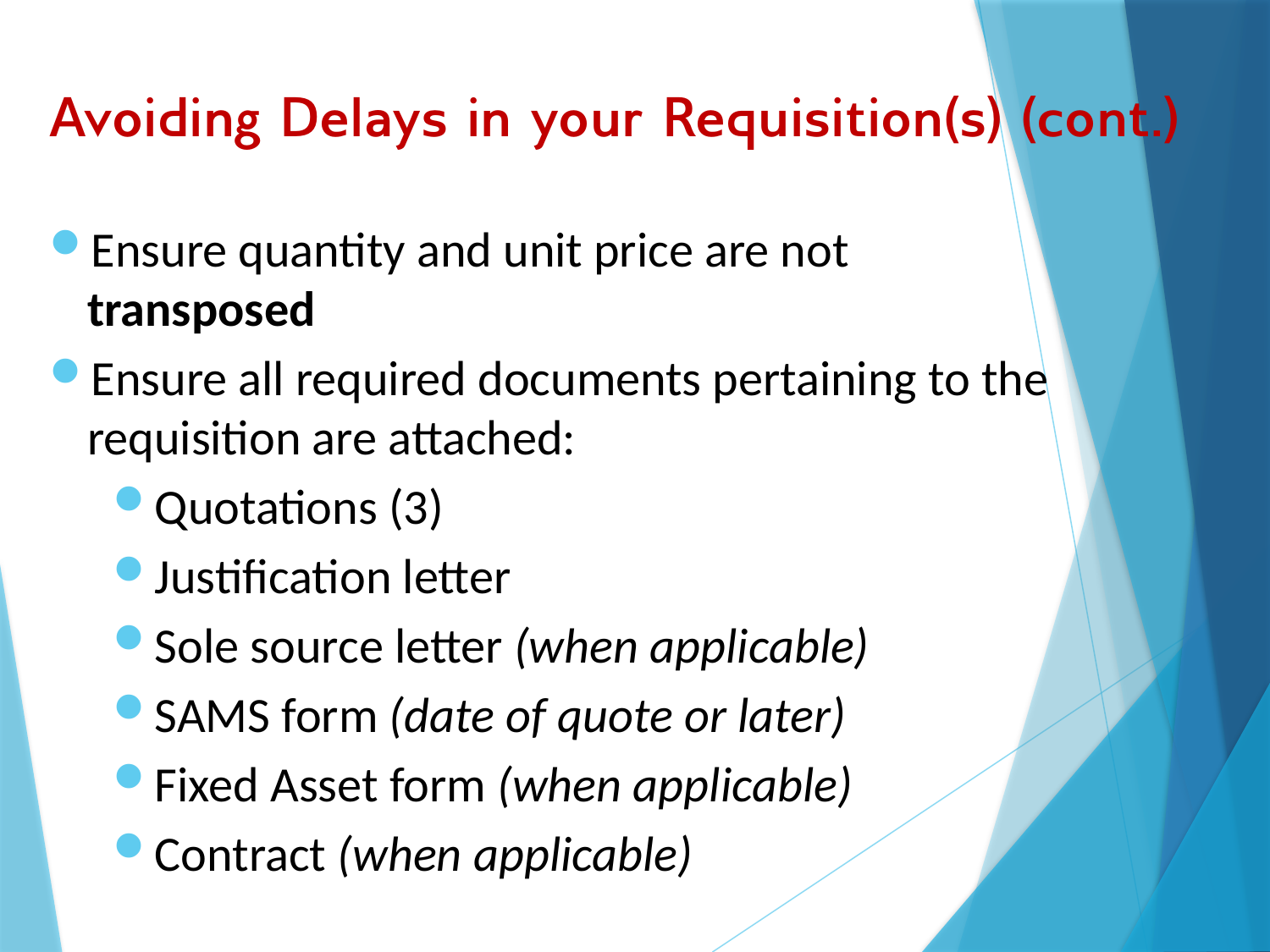

# Avoiding Delays in your Requisition(s) (cont.)
Ensure quantity and unit price are not transposed
Ensure all required documents pertaining to the requisition are attached:
Quotations (3)
Justification letter
Sole source letter (when applicable)
SAMS form (date of quote or later)
Fixed Asset form (when applicable)
Contract (when applicable)